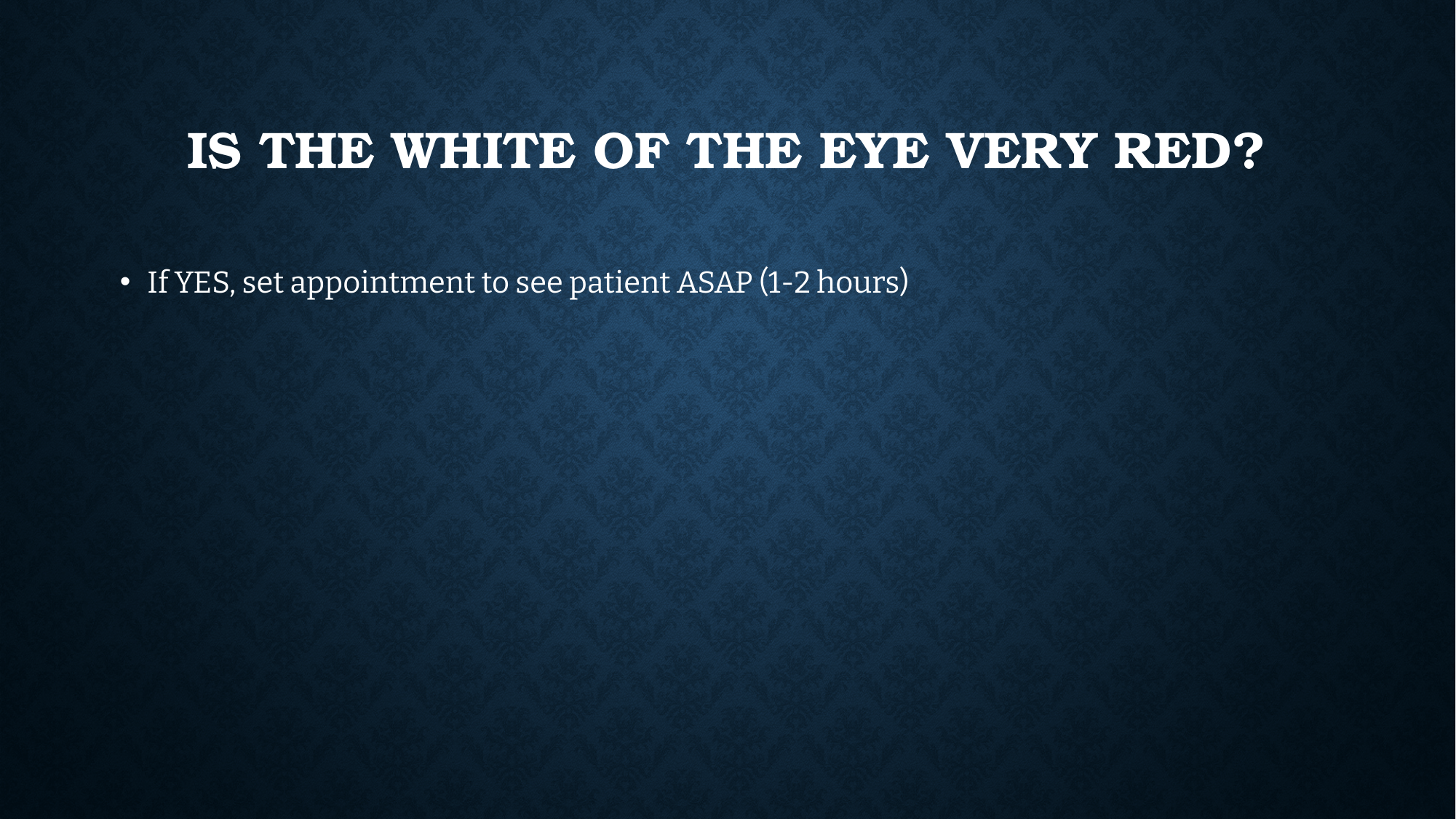

# Is the white of the eye very red?
If YES, set appointment to see patient ASAP (1-2 hours)